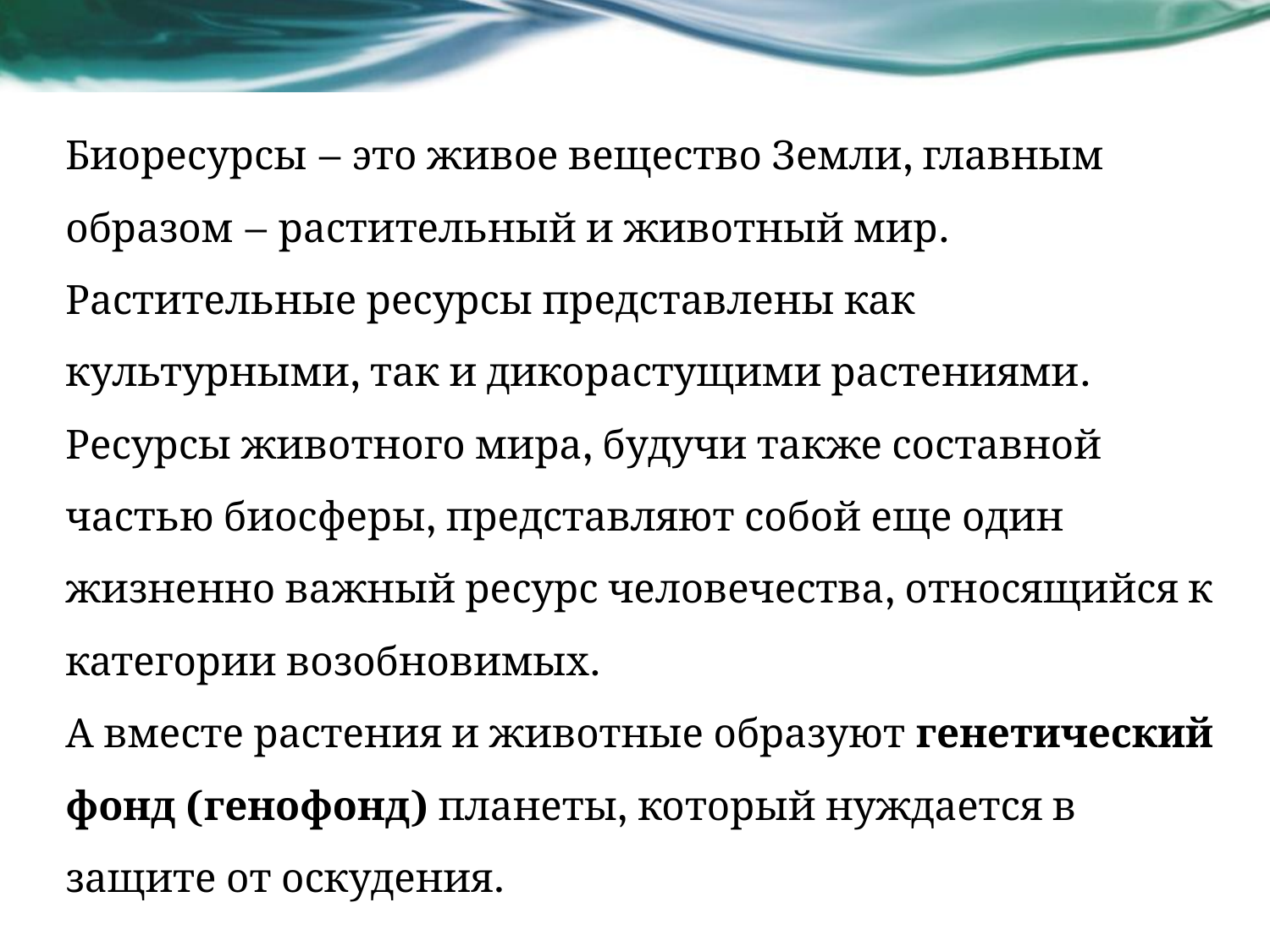

Биоресурсы – это живое вещество Земли, главным образом – растительный и животный мир.
Растительные ресурсы представлены как культурными, так и дикорастущими растениями. Ресурсы животного мира, будучи также составной частью биосферы, представляют собой еще один жизненно важный ресурс человечества, относящийся к категории возобновимых.
А вместе растения и животные образуют генетический фонд (генофонд) планеты, который нуждается в защите от оскудения.